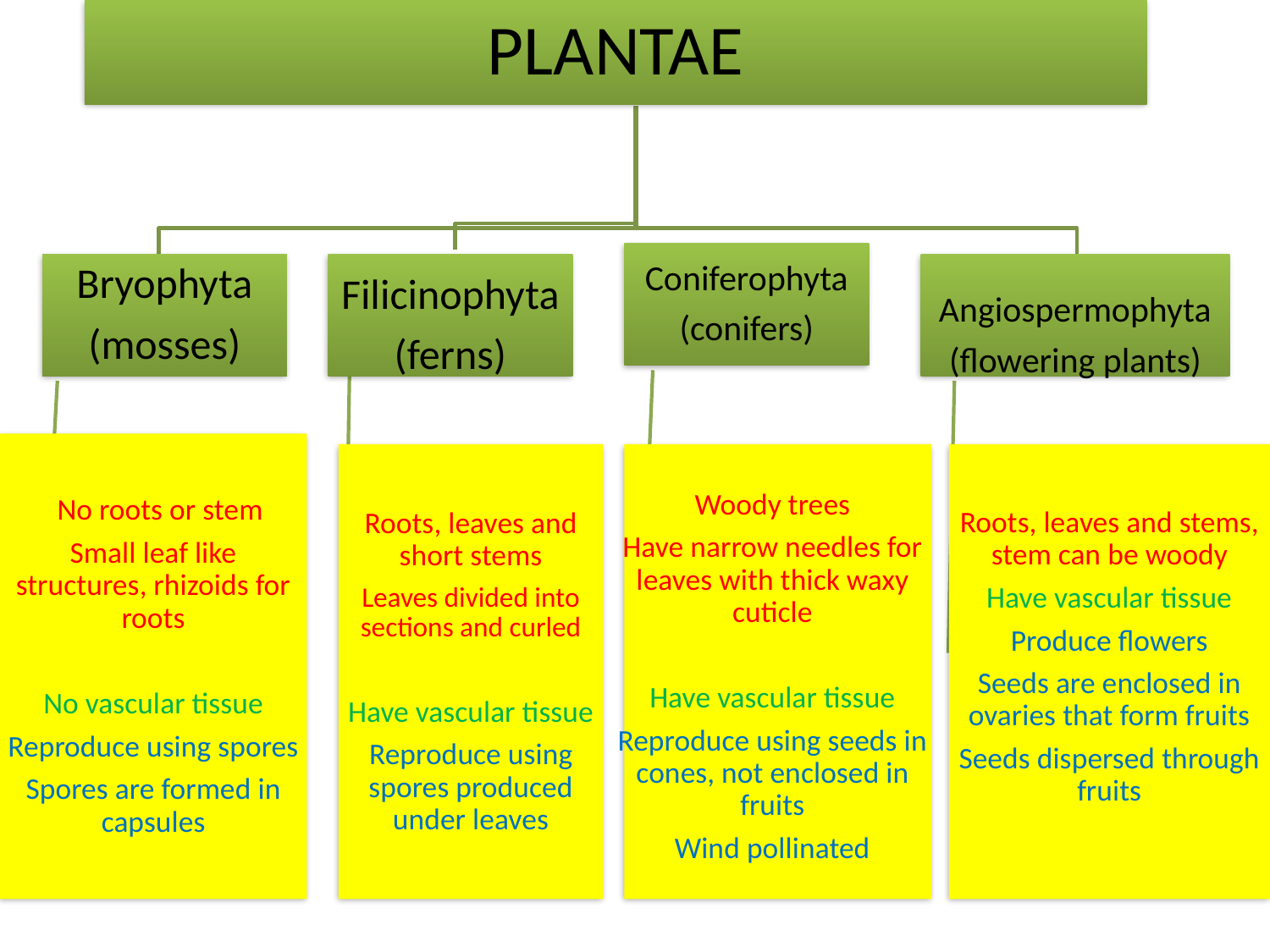

PLANTAE

Coniferophyta
(conifers)

Bryophyta
(mosses)

Filicinophyta
(ferns)

Angiospermophyta
(flowering plants)

  No roots or stem
Small leaf like structures, rhizoids for roots

No vascular tissue
Reproduce using spores
Spores are formed in capsules

Roots, leaves and short stems
Leaves divided into sections and curled

Have vascular tissue
Reproduce using spores produced under leaves

Roots, leaves and stems, stem can be woody
Have vascular tissue
Produce flowers
Seeds are enclosed in ovaries that form fruits
Seeds dispersed through fruits

Woody trees
Have narrow needles for leaves with thick waxy cuticle

Have vascular tissue
Reproduce using seeds in cones, not enclosed in fruits
Wind pollinated